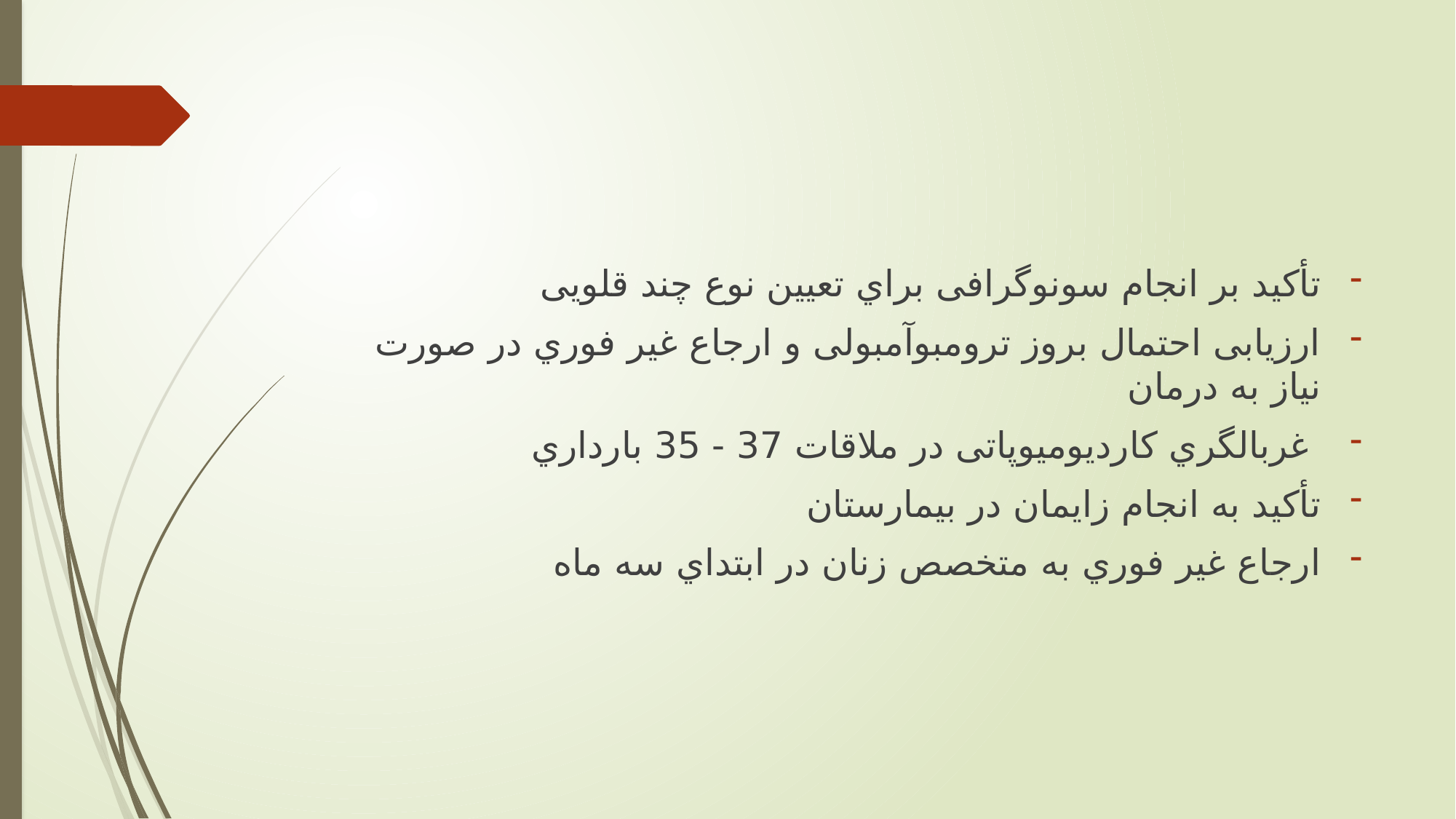

تأكید بر انجام سونوگرافی براي تعیین نوع چند قلويی
ارزيابی احتمال بروز ترومبوآمبولی و ارجاع غیر فوري در صورت نیاز به درمان
 غربالگري كارديومیوپاتی در ملاقات 37 - 35 بارداري
تأكید به انجام زايمان در بیمارستان
ارجاع غیر فوري به متخصص زنان در ابتداي سه ماه